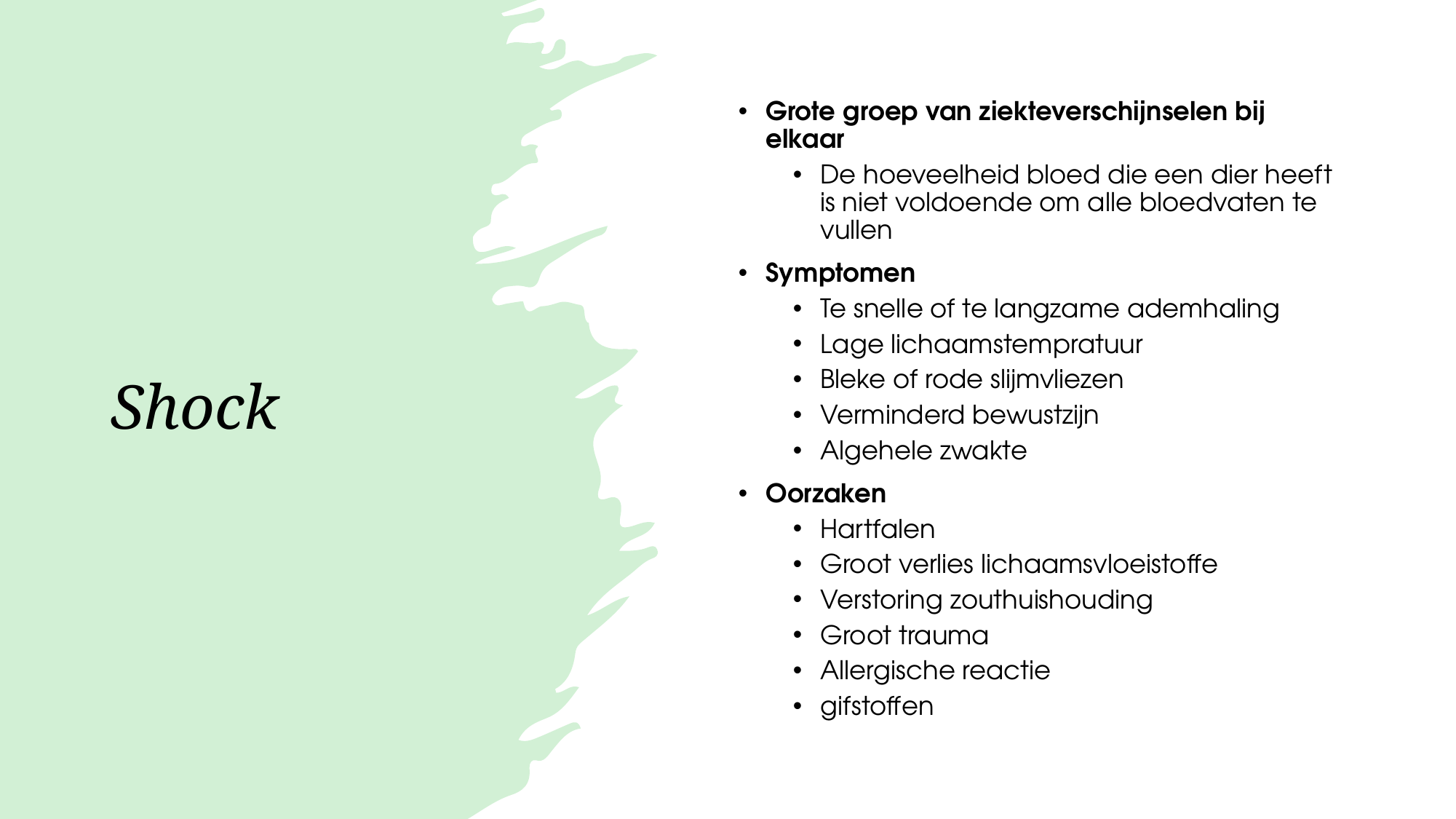

# Shock
Grote groep van ziekteverschijnselen bij elkaar
De hoeveelheid bloed die een dier heeft is niet voldoende om alle bloedvaten te vullen
Symptomen
Te snelle of te langzame ademhaling
Lage lichaamstempratuur
Bleke of rode slijmvliezen
Verminderd bewustzijn
Algehele zwakte
Oorzaken
Hartfalen
Groot verlies lichaamsvloeistoffe
Verstoring zouthuishouding
Groot trauma
Allergische reactie
gifstoffen